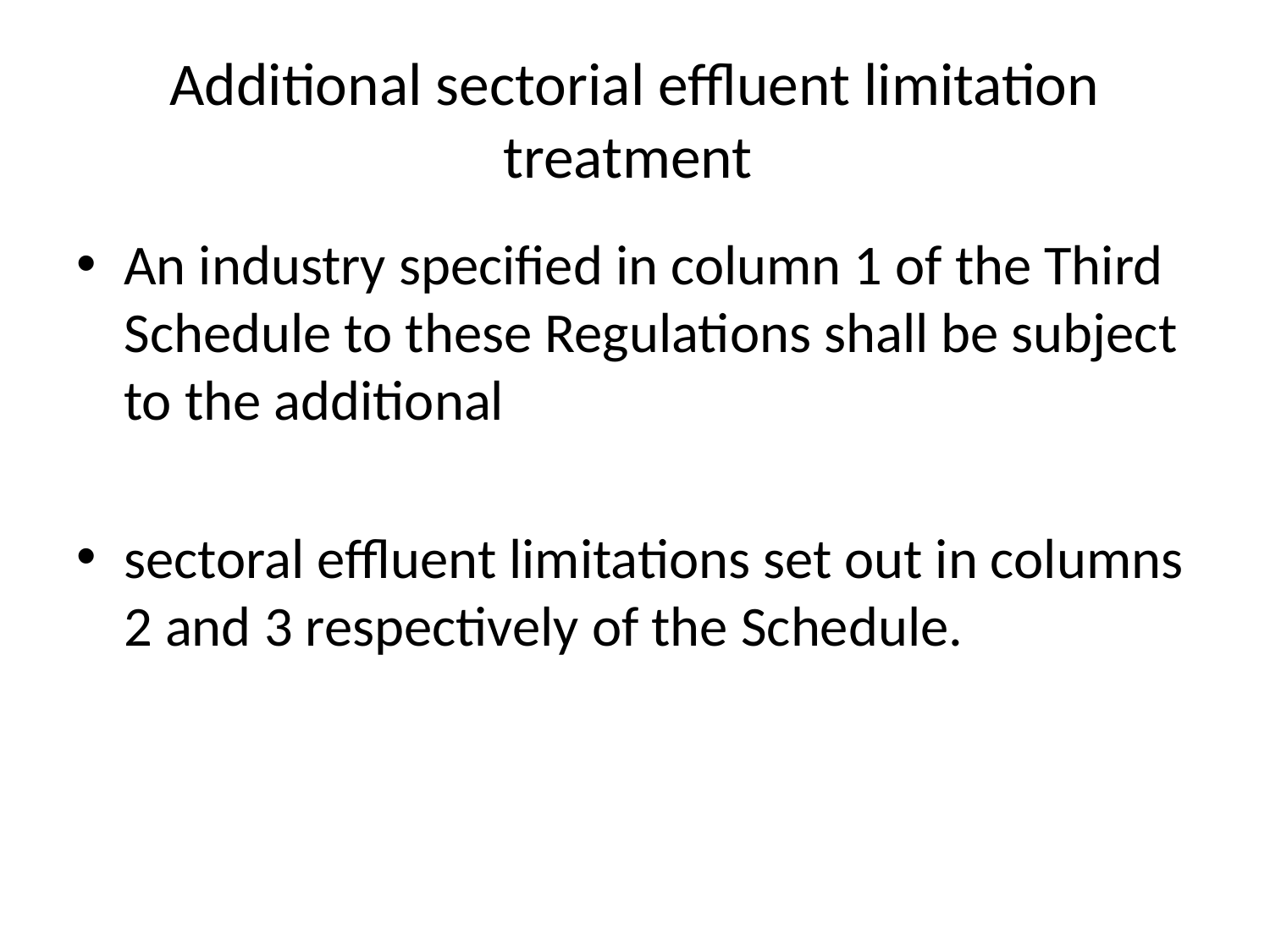

# Additional sectorial effluent limitation treatment
An industry specified in column 1 of the Third Schedule to these Regulations shall be subject to the additional

sectoral effluent limitations set out in columns 2 and 3 respectively of the Schedule.